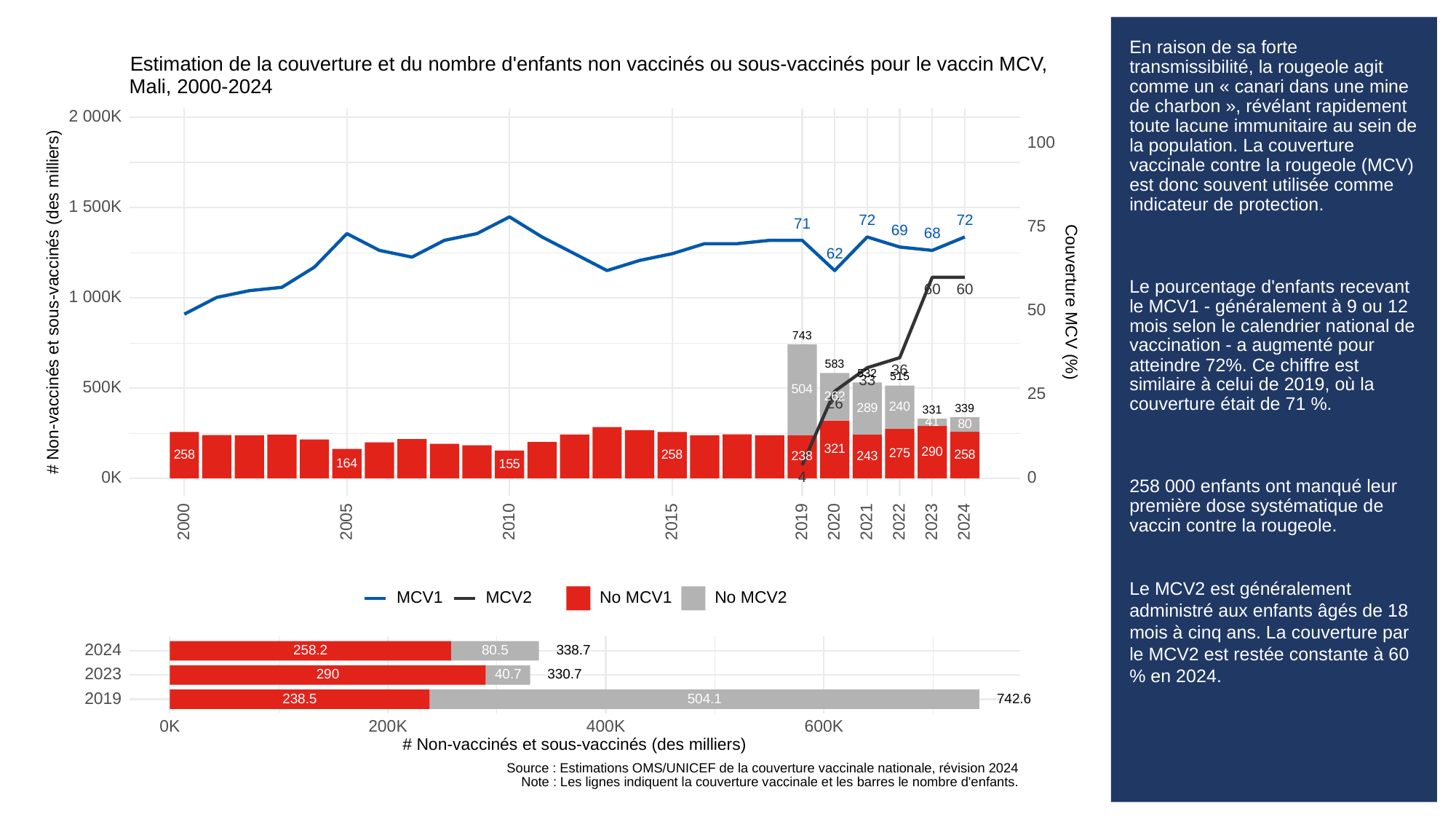

# En raison de sa forte transmissibilité, la rougeole agit comme un « canari dans une mine de charbon », révélant rapidement toute lacune immunitaire au sein de la population. La couverture vaccinale contre la rougeole (MCV) est donc souvent utilisée comme indicateur de protection.

Le pourcentage d'enfants recevant le MCV1 - généralement à 9 ou 12 mois selon le calendrier national de vaccination - a augmenté pour atteindre 72%. Ce chiffre est similaire à celui de 2019, où la couverture était de 71 %.

258 000 enfants ont manqué leur première dose systématique de vaccin contre la rougeole.

Le MCV2 est généralement administré aux enfants âgés de 18 mois à cinq ans. La couverture par le MCV2 est restée constante à 60 % en 2024.

Estimation de la couverture et du nombre d'enfants non vaccinés ou sous-vaccinés pour le vaccin MCV,
Mali, 2000-2024

2 000K

100

1 500K

72
72

71
75
69
68
62

60
60
1 000K
# Non-vaccinés et sous-vaccinés (des milliers)
Couverture MCV (%)

50
743

583
36
532
515

33
500K

504

25
262
26
240
289
339
331

41

80

321

290
275

258
258
258

243
238
164
155
0K
0
4

2023
2000
2005
2010
2015
2019
2020
2021
2022
2024

MCV1
MCV2
No MCV1
No MCV2

2024
338.7
258.2
80.5

2023
330.7
290
40.7

2019
238.5
504.1
742.6

0K
200K
400K
600K
# Non-vaccinés et sous-vaccinés (des milliers)
Source : Estimations OMS/UNICEF de la couverture vaccinale nationale, révision 2024
Note : Les lignes indiquent la couverture vaccinale et les barres le nombre d'enfants.